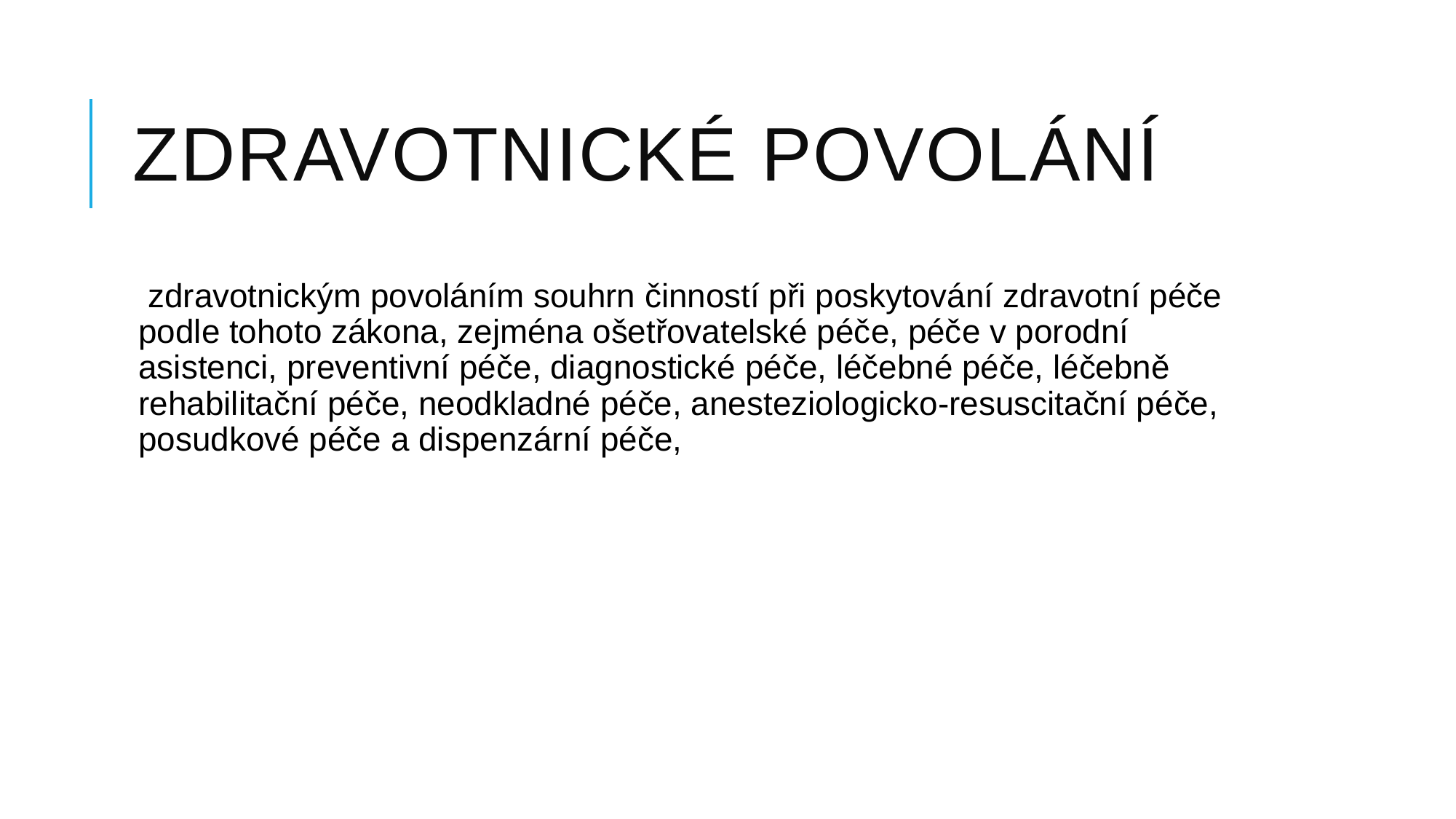

# Zdravotnické povolání
 zdravotnickým povoláním souhrn činností při poskytování zdravotní péče podle tohoto zákona, zejména ošetřovatelské péče, péče v porodní asistenci, preventivní péče, diagnostické péče, léčebné péče, léčebně rehabilitační péče, neodkladné péče, anesteziologicko-resuscitační péče, posudkové péče a dispenzární péče,